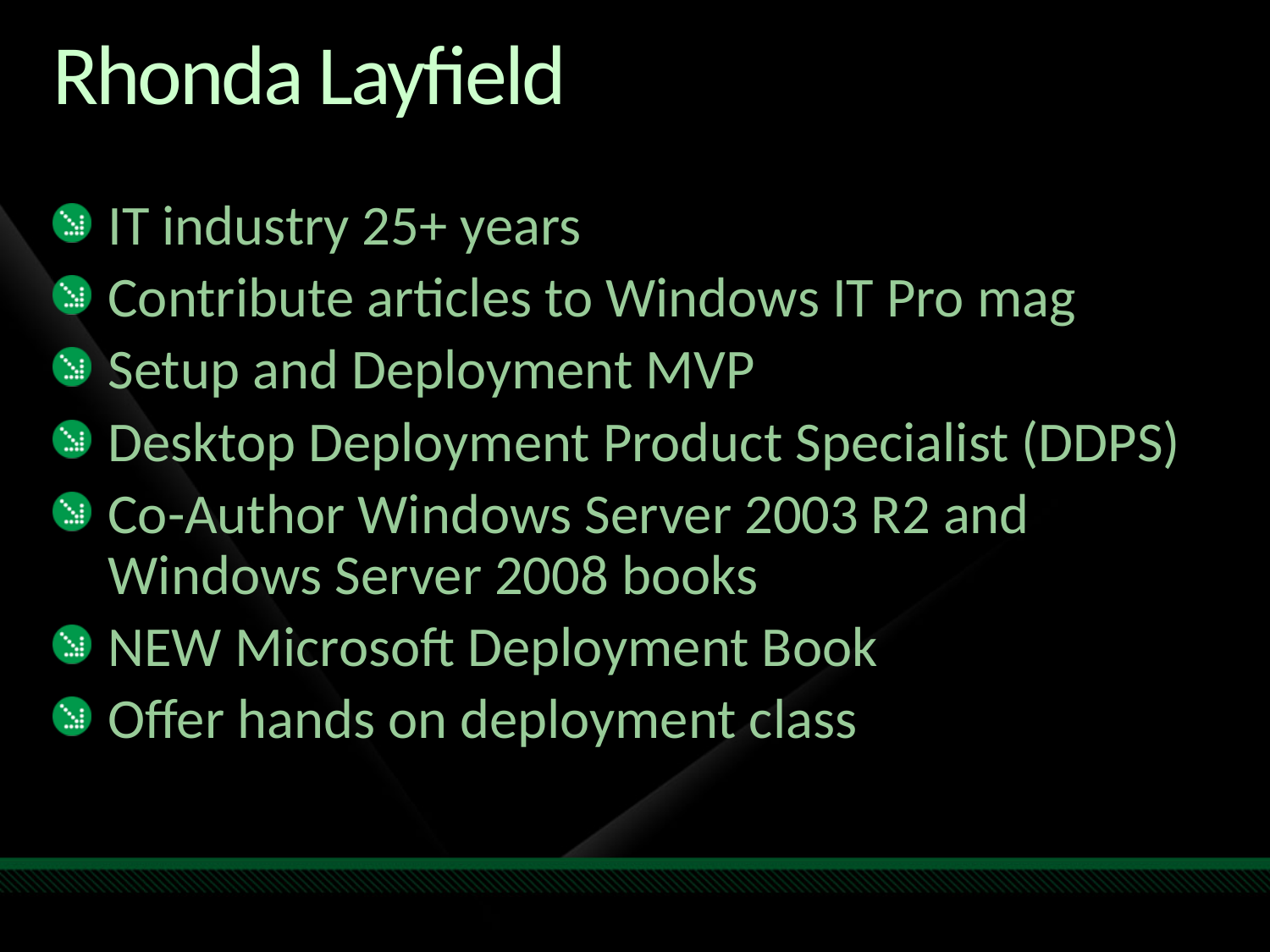

# Rhonda Layfield
IT industry 25+ years
Contribute articles to Windows IT Pro mag
Setup and Deployment MVP
Desktop Deployment Product Specialist (DDPS)
Co-Author Windows Server 2003 R2 and Windows Server 2008 books
NEW Microsoft Deployment Book
Offer hands on deployment class